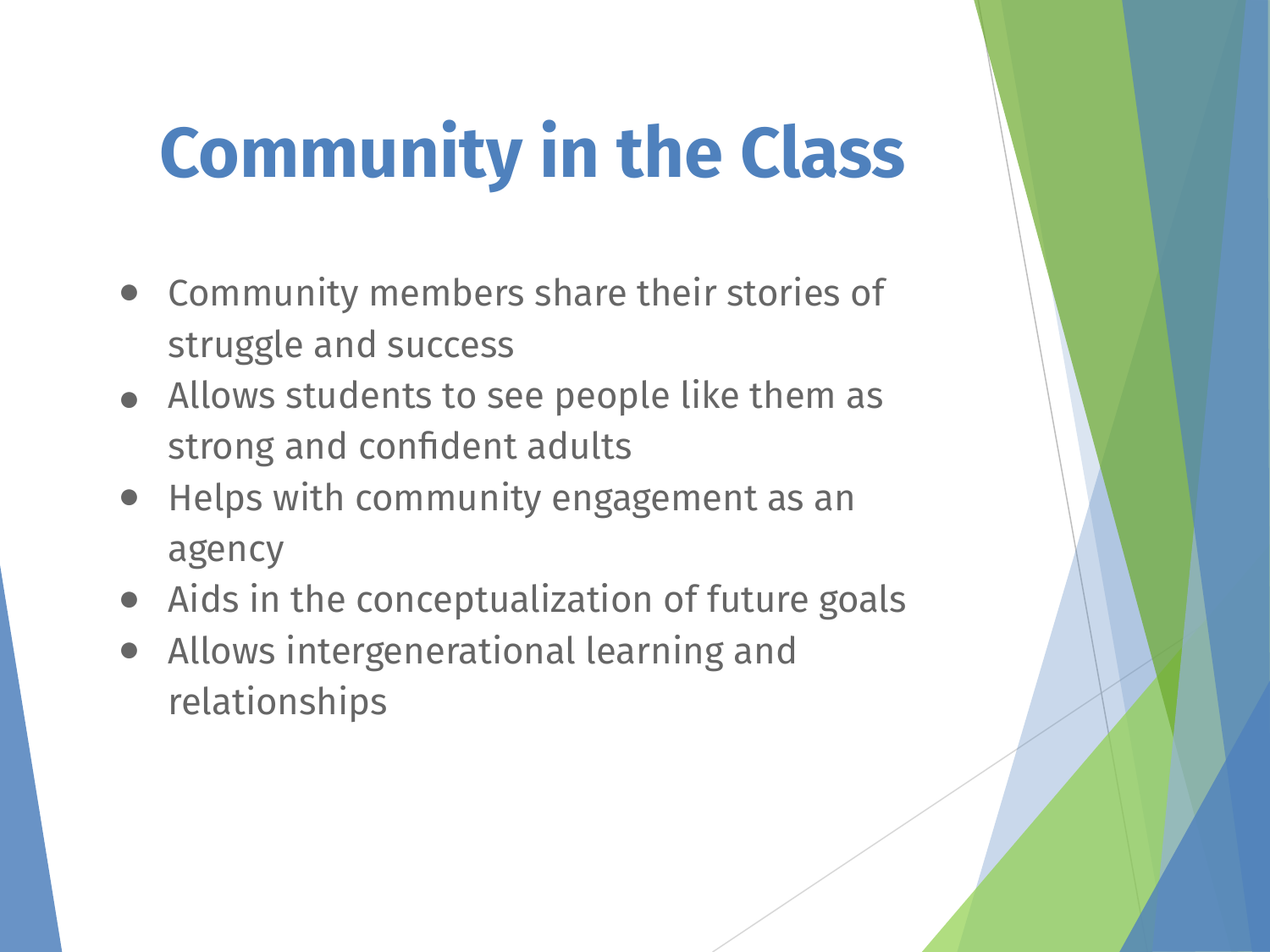

# Community in the Class
Community members share their stories of struggle and success
Allows students to see people like them as strong and confident adults
Helps with community engagement as an agency
Aids in the conceptualization of future goals
Allows intergenerational learning and relationships